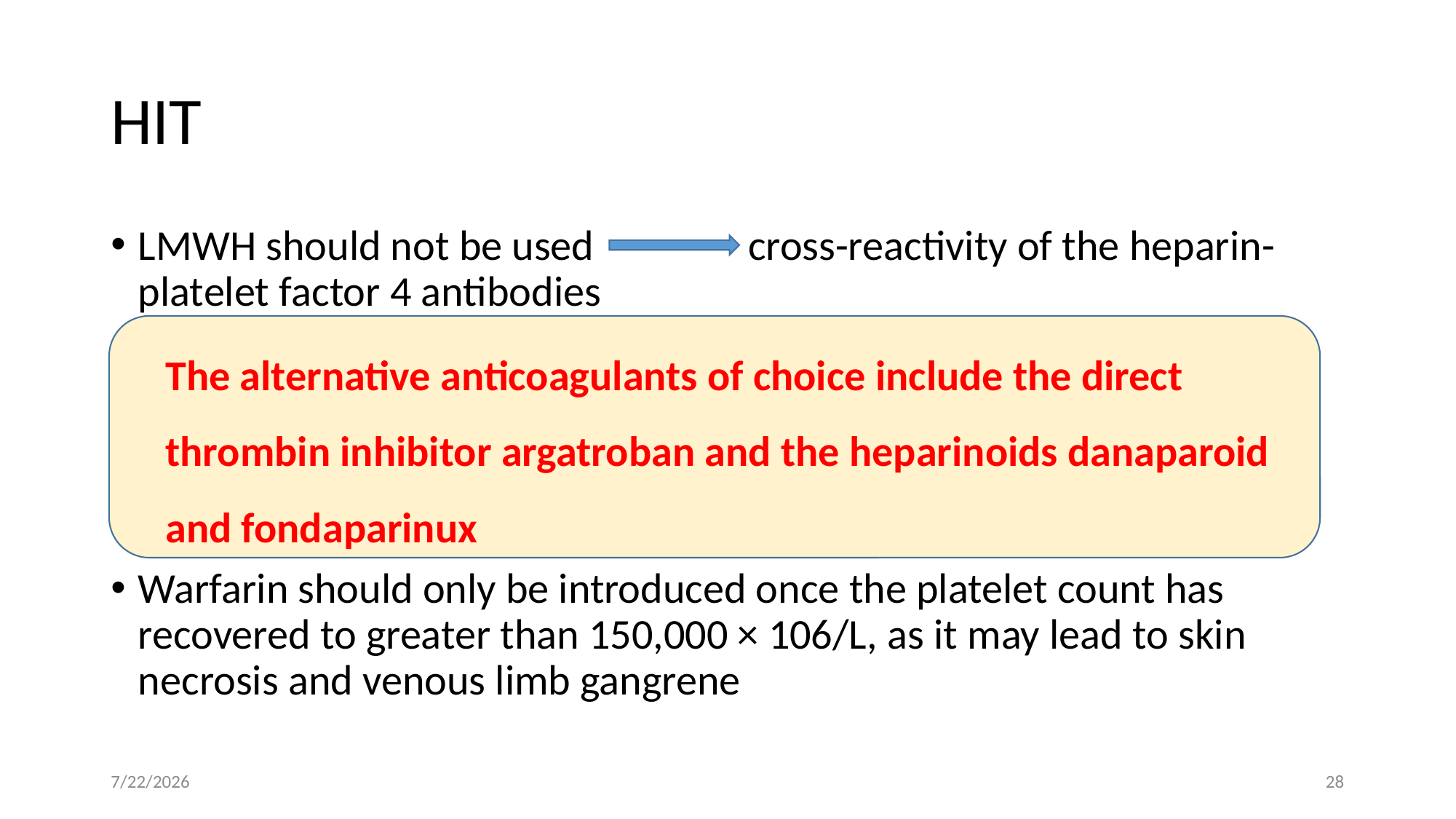

# HIT
LMWH should not be used                cross-reactivity of the heparin-platelet factor 4 antibodies
The alternative anticoagulants of choice include the direct thrombin inhibitor argatroban and the heparinoids danaparoid and fondaparinux
Warfarin should only be introduced once the platelet count has recovered to greater than 150,000 × 106/L, as it may lead to skin necrosis and venous limb gangrene

7/22/2026
28